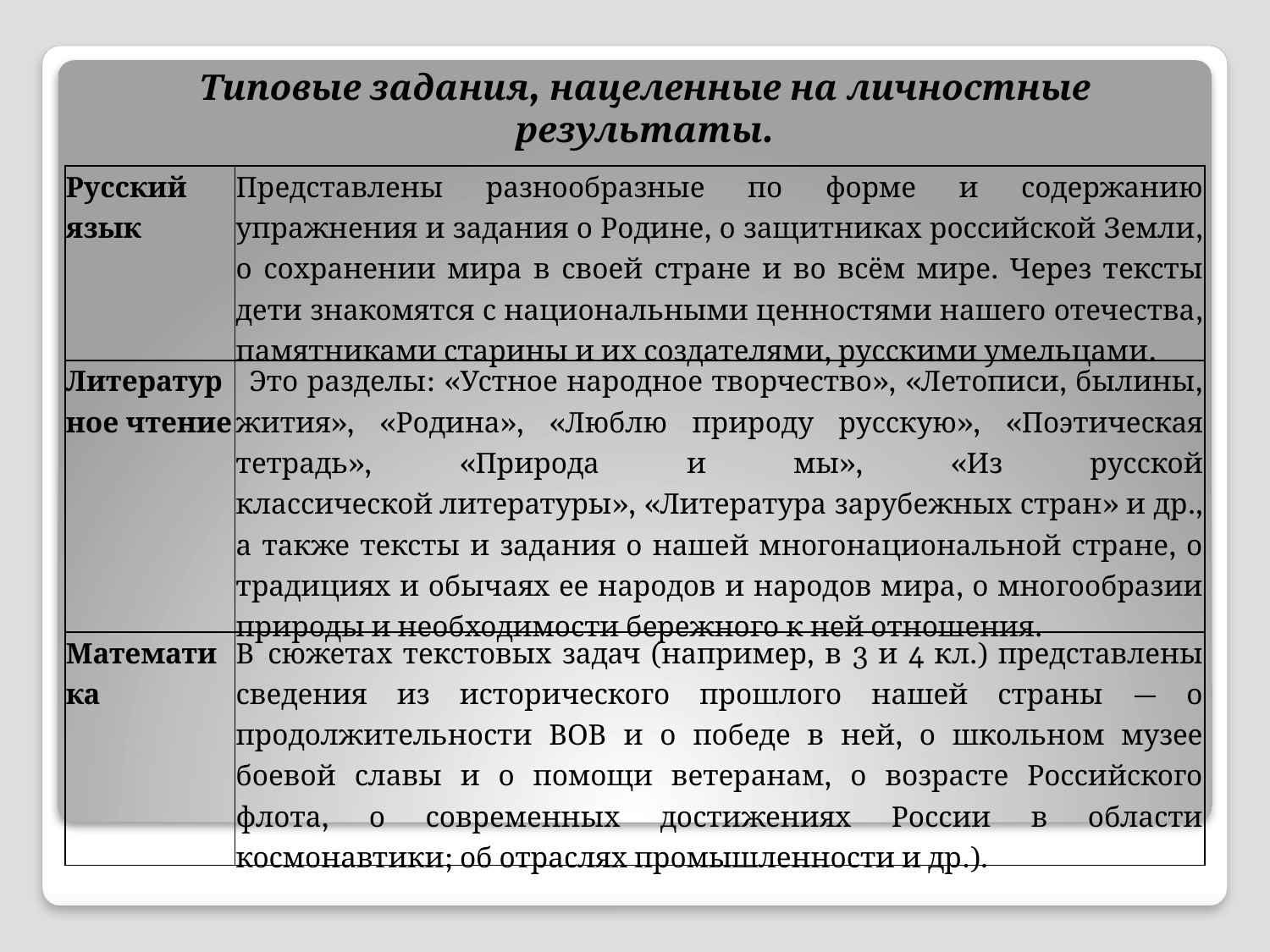

Типовые задания, нацеленные на личностные результаты.
| Русский язык | Представлены разнообразные по форме и содержанию упражнения и задания о Родине, о защитниках российской Земли, о сохранении мира в своей стране и во всём мире. Через тексты дети знакомятся с национальными ценностями нашего отечества, памятниками старины и их создателями, русскими умельцами. |
| --- | --- |
| Литературное чтение | Это разделы: «Устное народное творчество», «Летописи, былины, жития», «Родина», «Люблю природу русскую», «Поэтическая тетрадь», «Природа и мы», «Из русской классической литературы», «Литература зарубежных стран» и др., а также тексты и задания о нашей многонациональной стране, о традициях и обычаях ее народов и народов мира, о многообразии природы и необходимости бережного к ней отношения. |
| Математика | В  сюжетах текстовых задач (например, в 3 и 4 кл.) представлены сведения из исторического прошлого нашей страны — о продолжительности ВОВ и о победе в ней, о школьном музее боевой славы и о помощи ветеранам, о возрасте Российского флота, о современных достижениях России в области космонавтики; об отраслях промышленности и др.). |